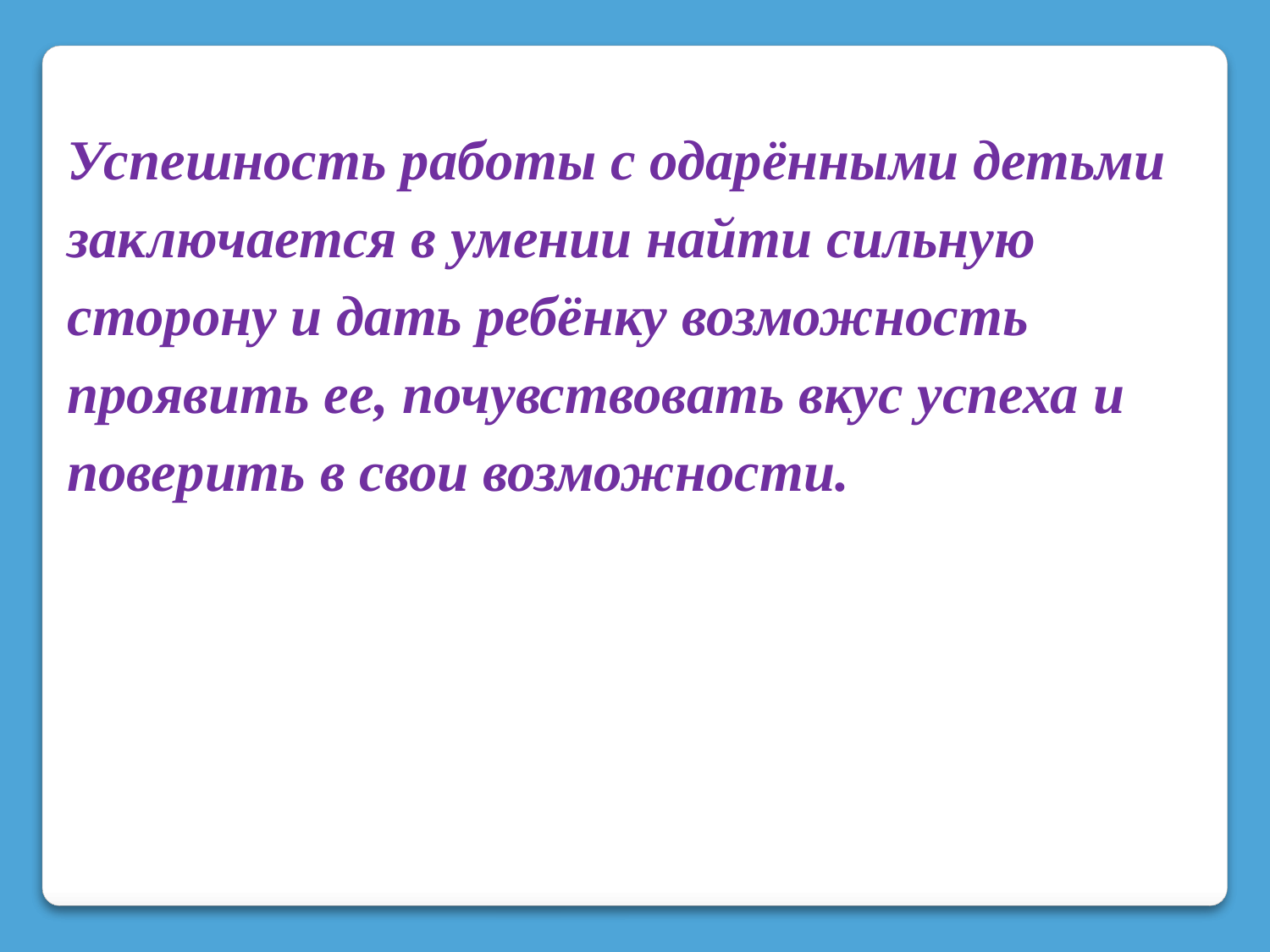

Успешность работы с одарёнными детьми заключается в умении найти сильную сторону и дать ребёнку возможность проявить ее, почувствовать вкус успеха и поверить в свои возможности.